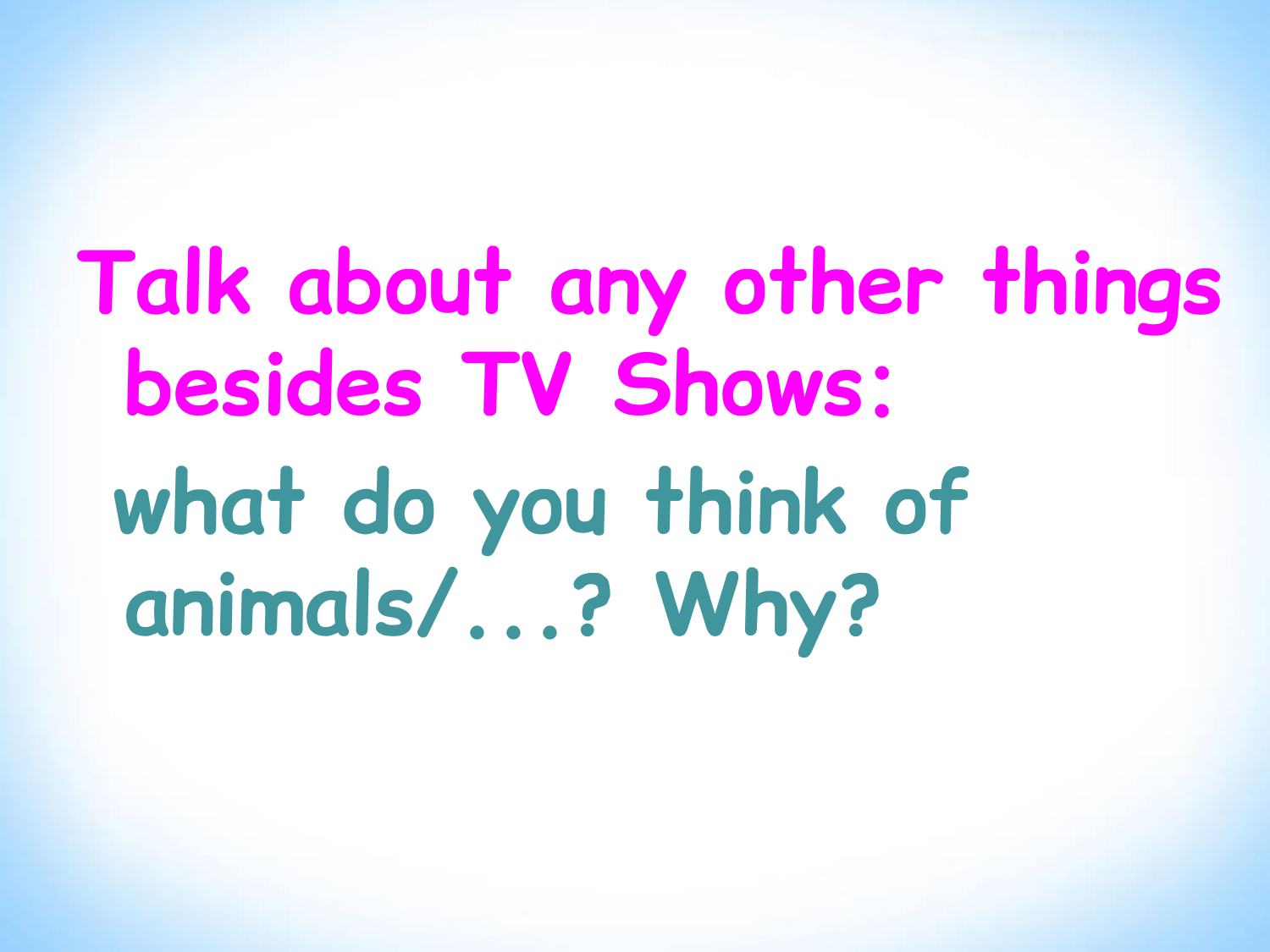

Talk about any other things besides TV Shows:
 what do you think of animals/...? Why?